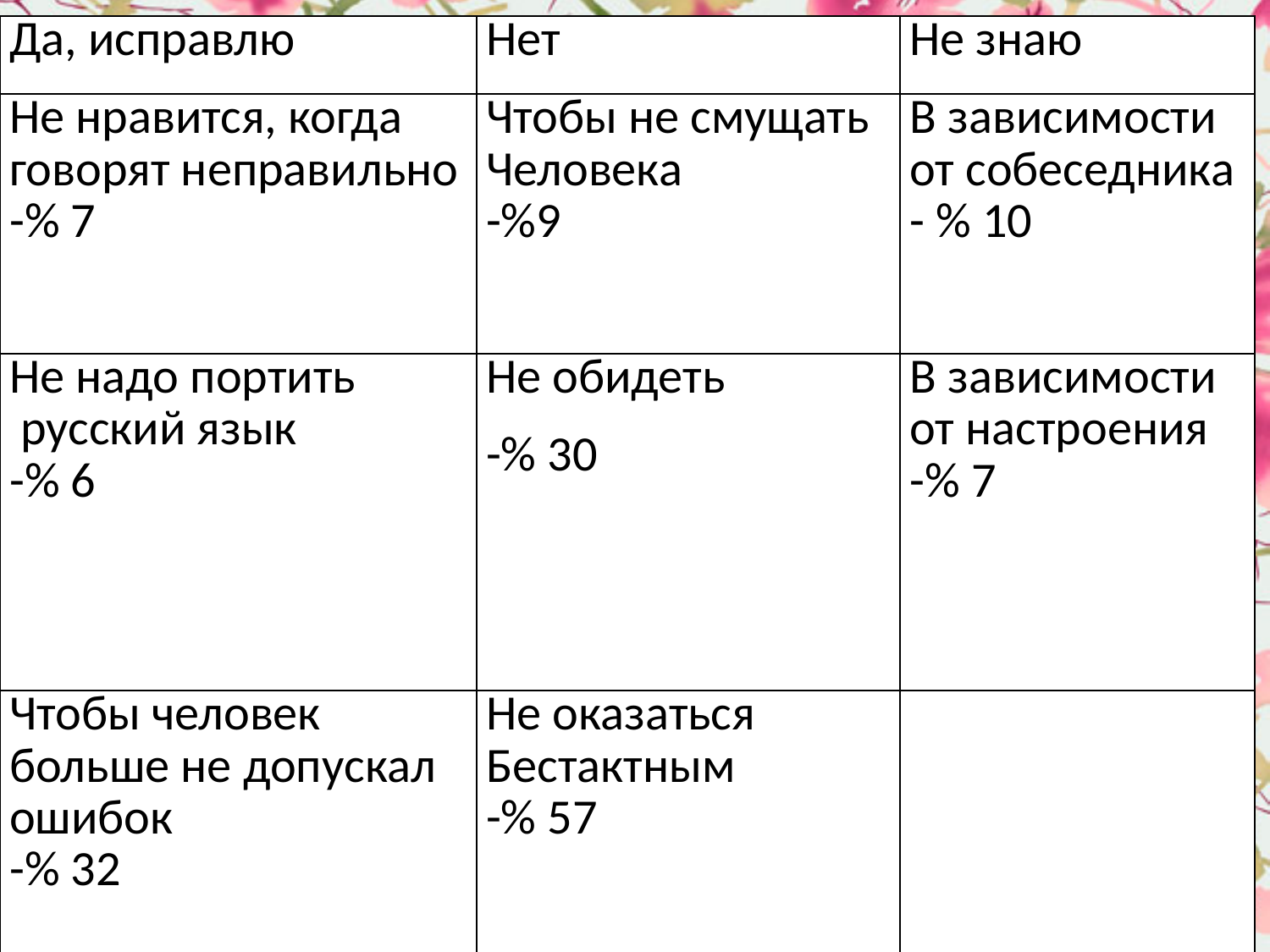

| Да, исправлю | Нет | Не знаю |
| --- | --- | --- |
| Не нравится, когда говорят неправильно -% 7 | Чтобы не смущать Человека -%9 | В зависимости от собеседника - % 10 |
| Не надо портить русский язык -% 6 | Не обидеть -% 30 | В зависимости от настроения -% 7 |
| Чтобы человек больше не допускал ошибок -% 32 | Не оказаться Бестактным -% 57 |  |